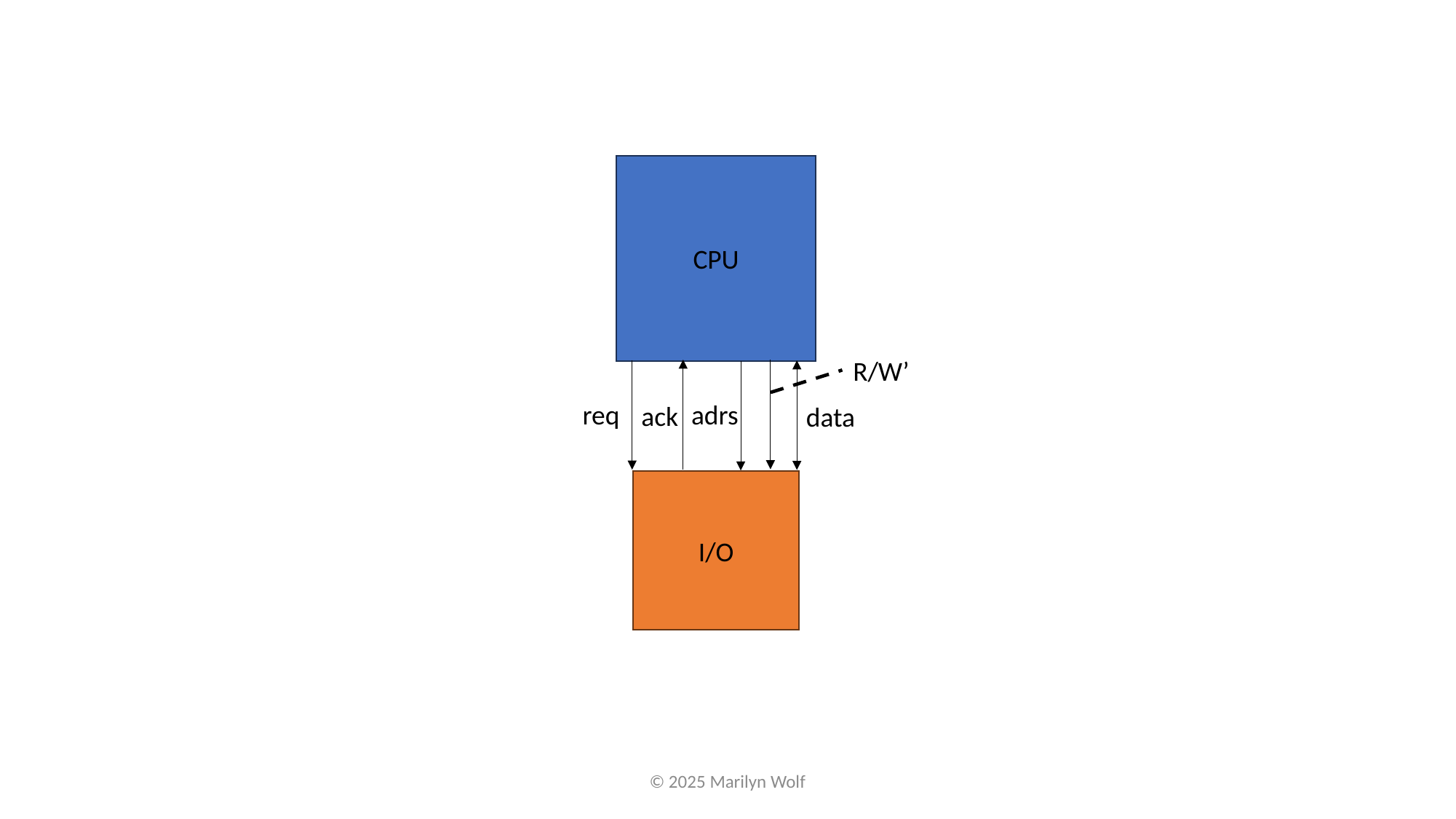

CPU
R/W’
req
adrs
ack
data
I/O
© 2025 Marilyn Wolf